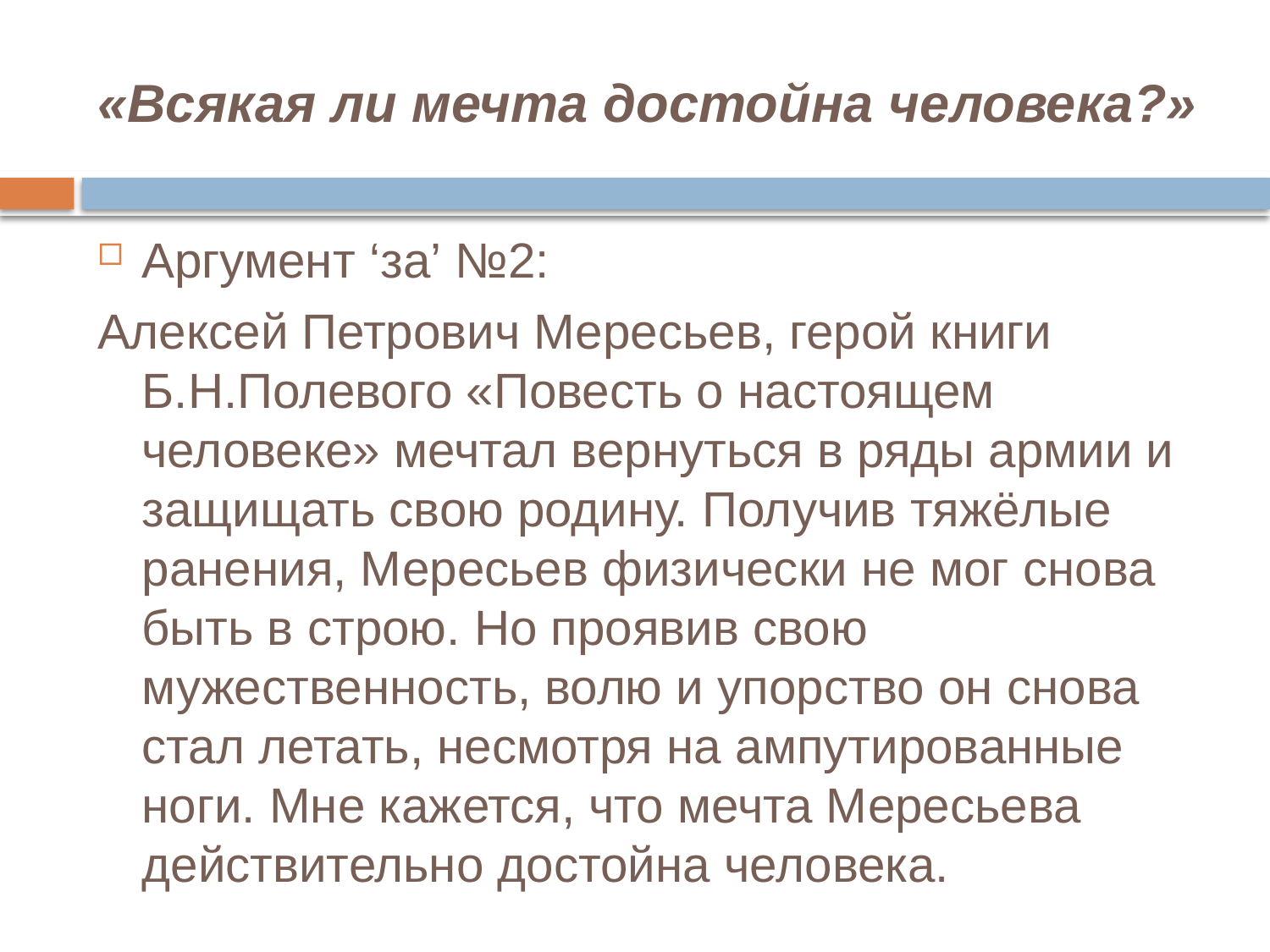

# «Всякая ли мечта достойна человека?»
Аргумент ‘за’ №2:
Алексей Петрович Мересьев, герой книги Б.Н.Полевого «Повесть о настоящем человеке» мечтал вернуться в ряды армии и защищать свою родину. Получив тяжёлые ранения, Мересьев физически не мог снова быть в строю. Но проявив свою мужественность, волю и упорство он снова стал летать, несмотря на ампутированные ноги. Мне кажется, что мечта Мересьева действительно достойна человека.